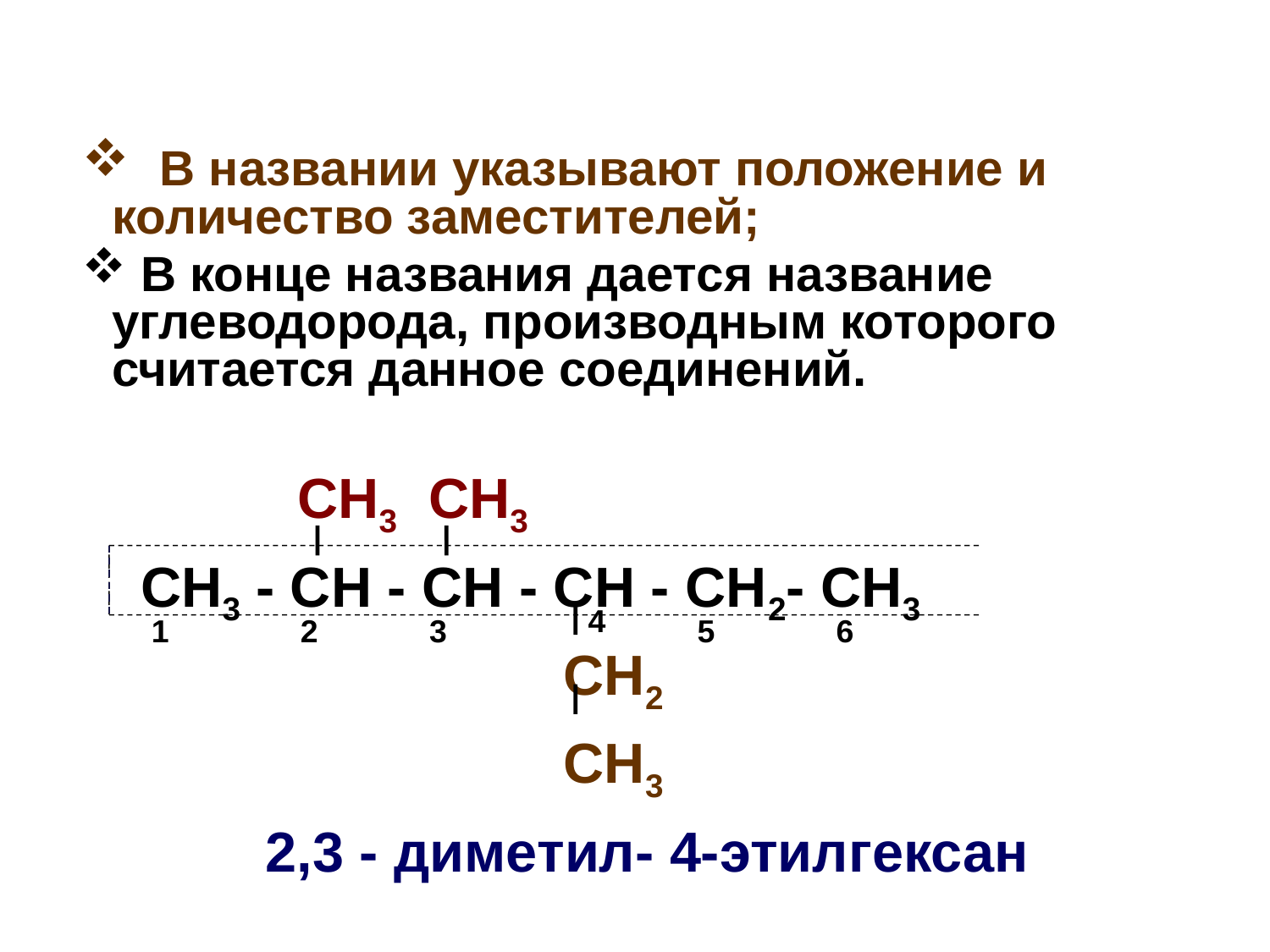

В названии указывают положение и количество заместителей;
 В конце названия дается название  углеводорода, производным которого считается данное соединений.

               СН3  СН3
     СН3 - СН - СН - СН - СН2- СН3
                                СН2
                                СН3
             2,3 - диметил- 4-этилгексан

4
1
2
3

5
6